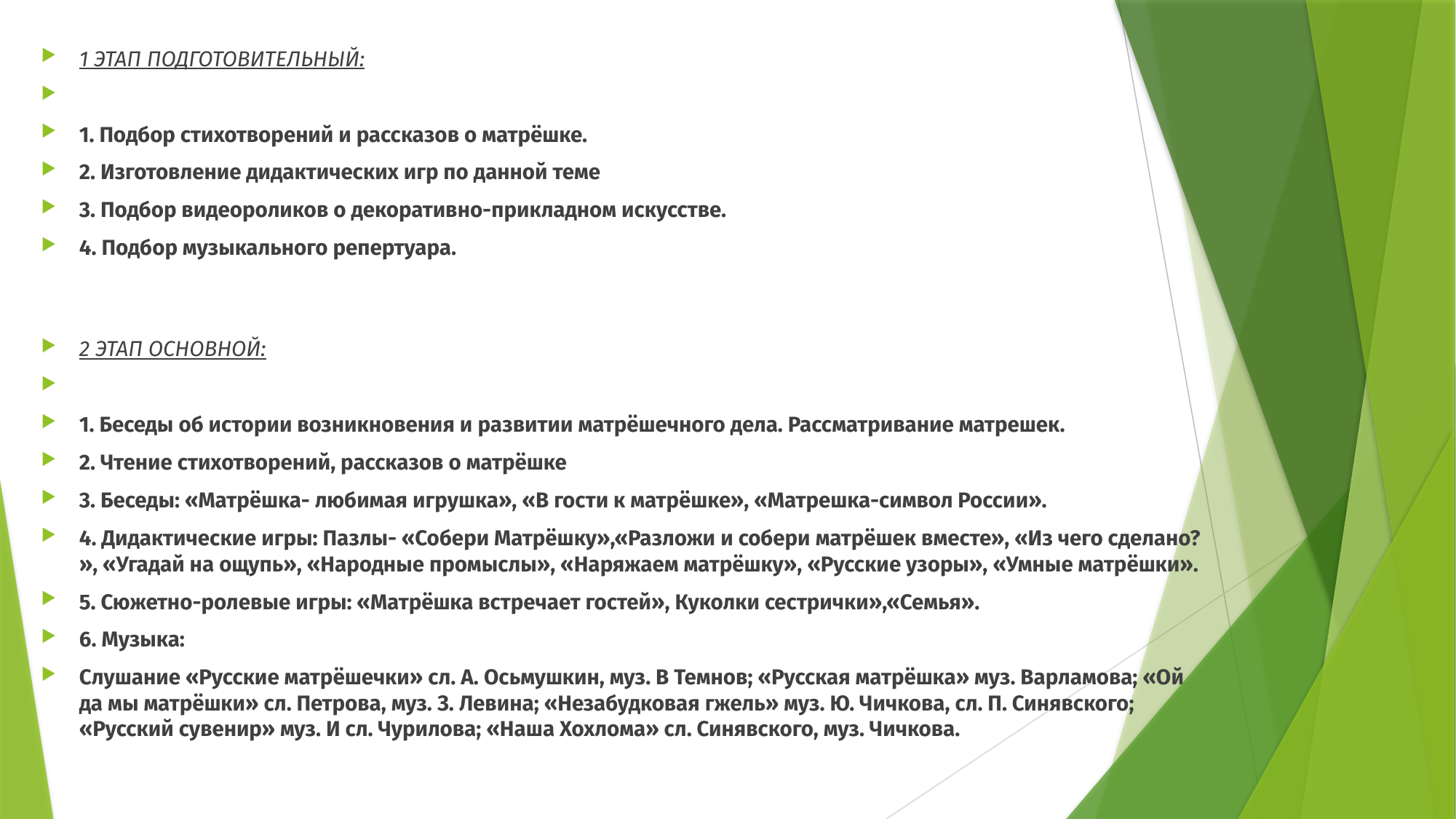

1 ЭТАП ПОДГОТОВИТЕЛЬНЫЙ:

1. Подбор стихотворений и рассказов о матрёшке.
2. Изготовление дидактических игр по данной теме
3. Подбор видеороликов о декоративно-прикладном искусстве.
4. Подбор музыкального репертуара.

2 ЭТАП ОСНОВНОЙ:

1. Беседы об истории возникновения и развитии матрёшечного дела. Рассматривание матрешек.
2. Чтение стихотворений, рассказов о матрёшке
3. Беседы: «Матрёшка- любимая игрушка», «В гости к матрёшке», «Матрешка-символ России».
4. Дидактические игры: Пазлы- «Собери Матрёшку»,«Разложи и собери матрёшек вместе», «Из чего сделано? », «Угадай на ощупь», «Народные промыслы», «Наряжаем матрёшку», «Русские узоры», «Умные матрёшки».
5. Сюжетно-ролевые игры: «Матрёшка встречает гостей», Куколки сестрички»,«Семья».
6. Музыка:
Слушание «Русские матрёшечки» сл. А. Осьмушкин, муз. В Темнов; «Русская матрёшка» муз. Варламова; «Ой да мы матрёшки» сл. Петрова, муз. З. Левина; «Незабудковая гжель» муз. Ю. Чичкова, сл. П. Синявского; «Русский сувенир» муз. И сл. Чурилова; «Наша Хохлома» сл. Синявского, муз. Чичкова.